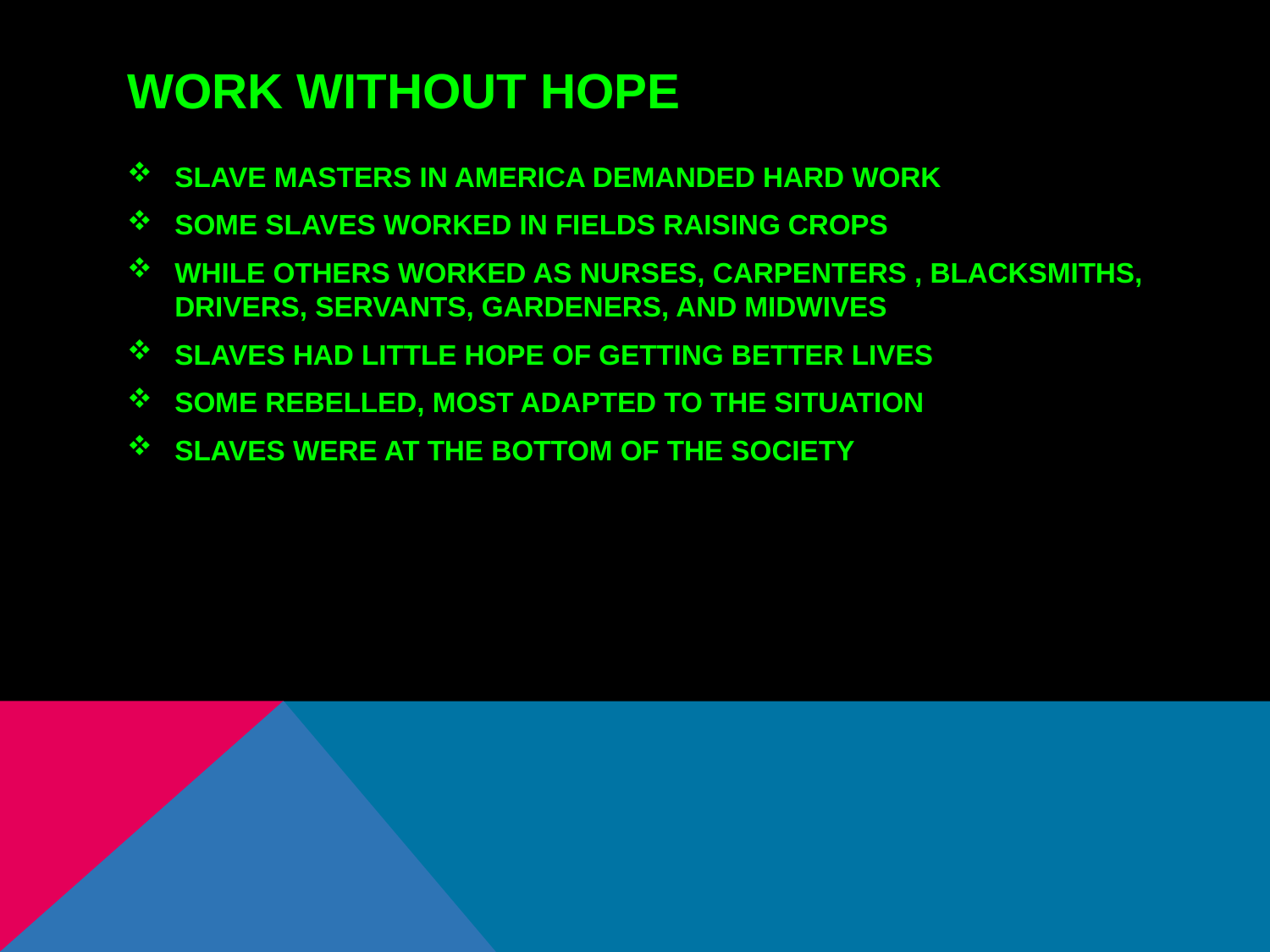

# WORK WITHOUT HOPE
SLAVE MASTERS IN AMERICA DEMANDED HARD WORK
SOME SLAVES WORKED IN FIELDS RAISING CROPS
WHILE OTHERS WORKED AS NURSES, CARPENTERS , BLACKSMITHS, DRIVERS, SERVANTS, GARDENERS, AND MIDWIVES
SLAVES HAD LITTLE HOPE OF GETTING BETTER LIVES
SOME REBELLED, MOST ADAPTED TO THE SITUATION
SLAVES WERE AT THE BOTTOM OF THE SOCIETY